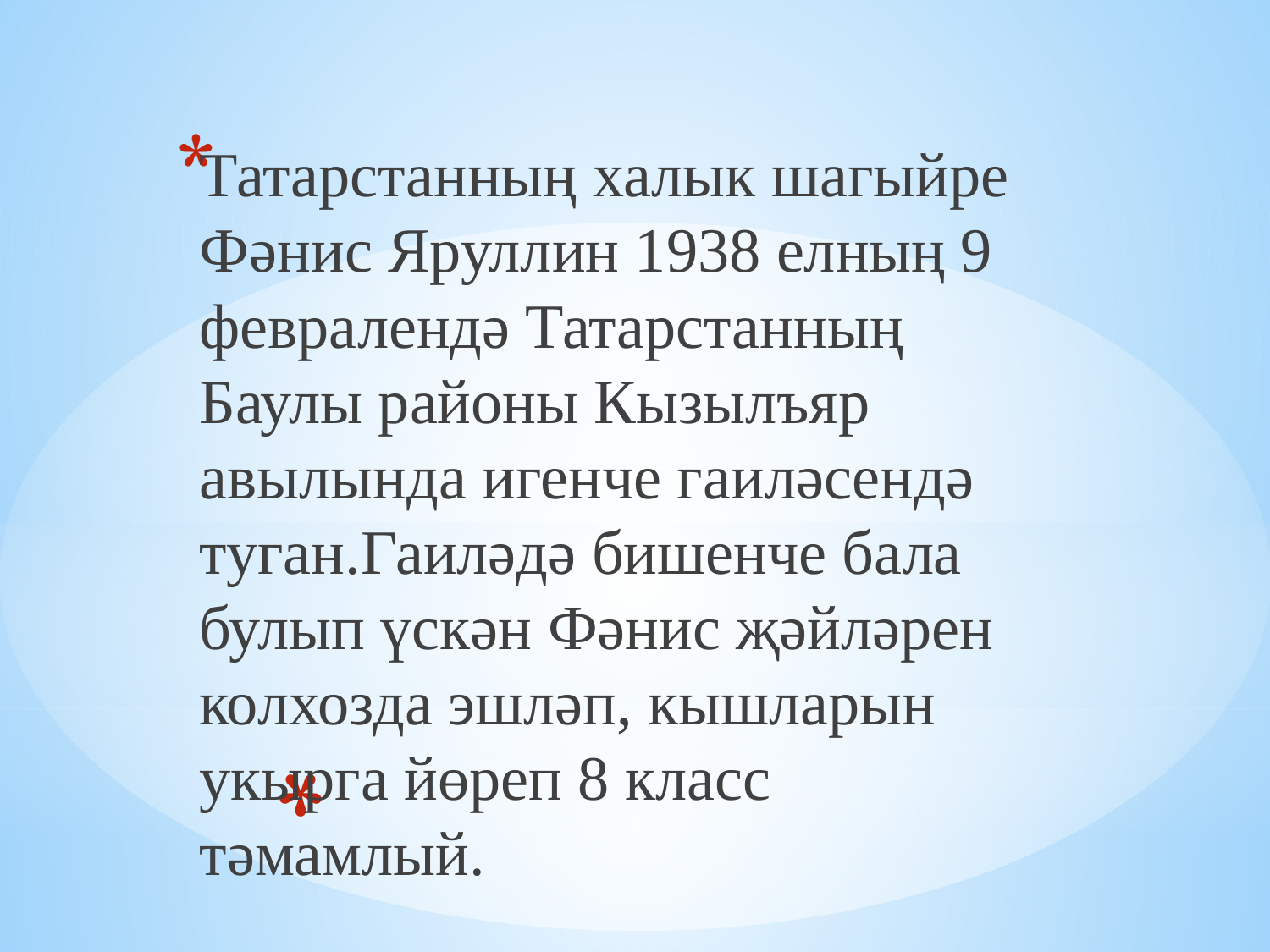

Татарстанның халык шагыйре Фәнис Яруллин 1938 елның 9 февралендә Татарстанның Баулы районы Кызылъяр авылында игенче гаиләсендә туган.Гаиләдә бишенче бала булып үскән Фәнис җәйләрен колхозда эшләп, кышларын укырга йөреп 8 класс тәмамлый.

#